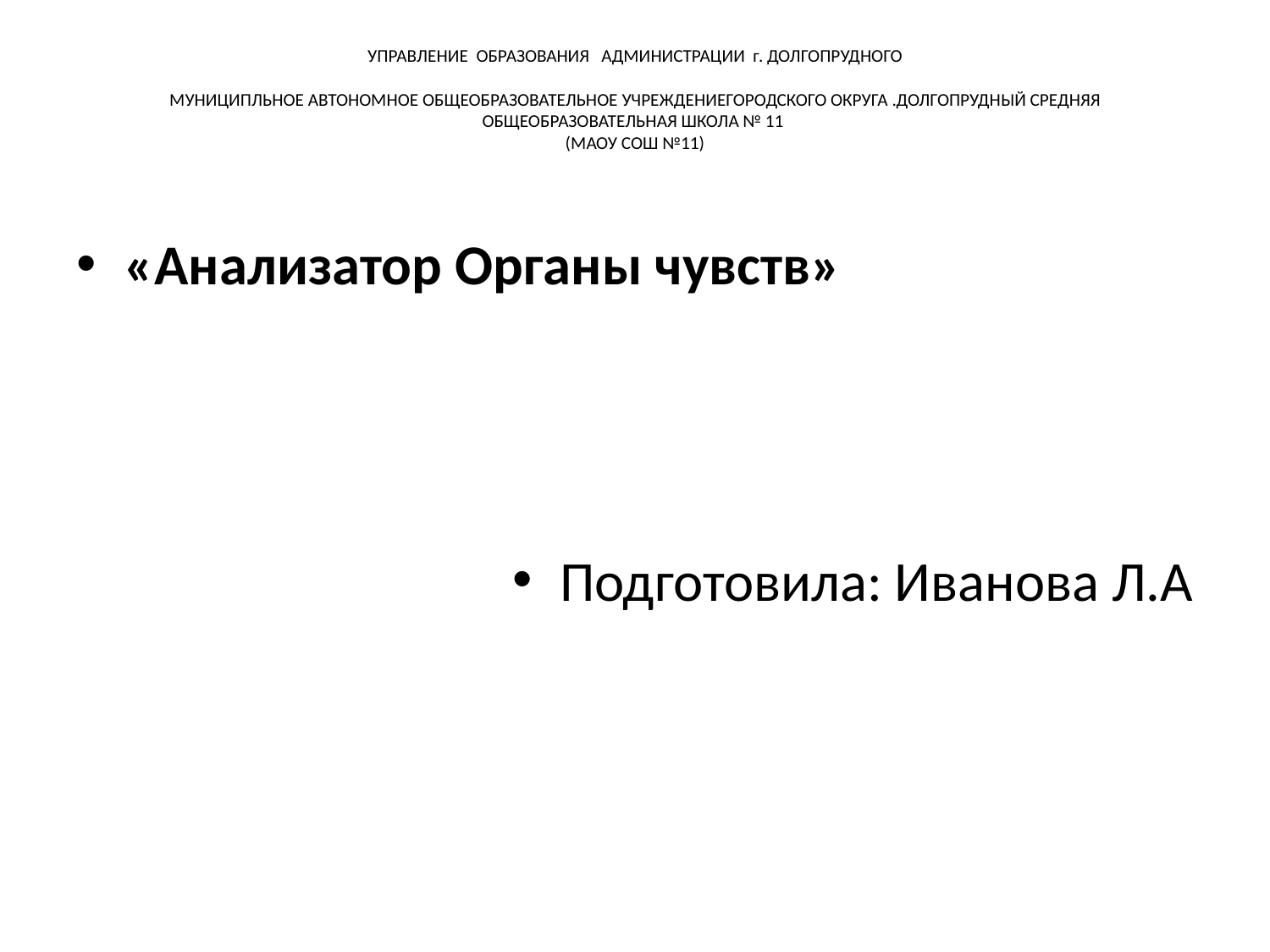

# УПРАВЛЕНИЕ  ОБРАЗОВАНИЯ   АДМИНИСТРАЦИИ  г. ДОЛГОПРУДНОГО   МУНИЦИПЛЬНОЕ АВТОНОМНОЕ ОБЩЕОБРАЗОВАТЕЛЬНОЕ УЧРЕЖДЕНИЕГОРОДСКОГО ОКРУГА .ДОЛГОПРУДНЫЙ СРЕДНЯЯ ОБЩЕОБРАЗОВАТЕЛЬНАЯ ШКОЛА № 11 (МАОУ СОШ №11)
«Анализатор Органы чувств»

Подготовила: Иванова Л.А